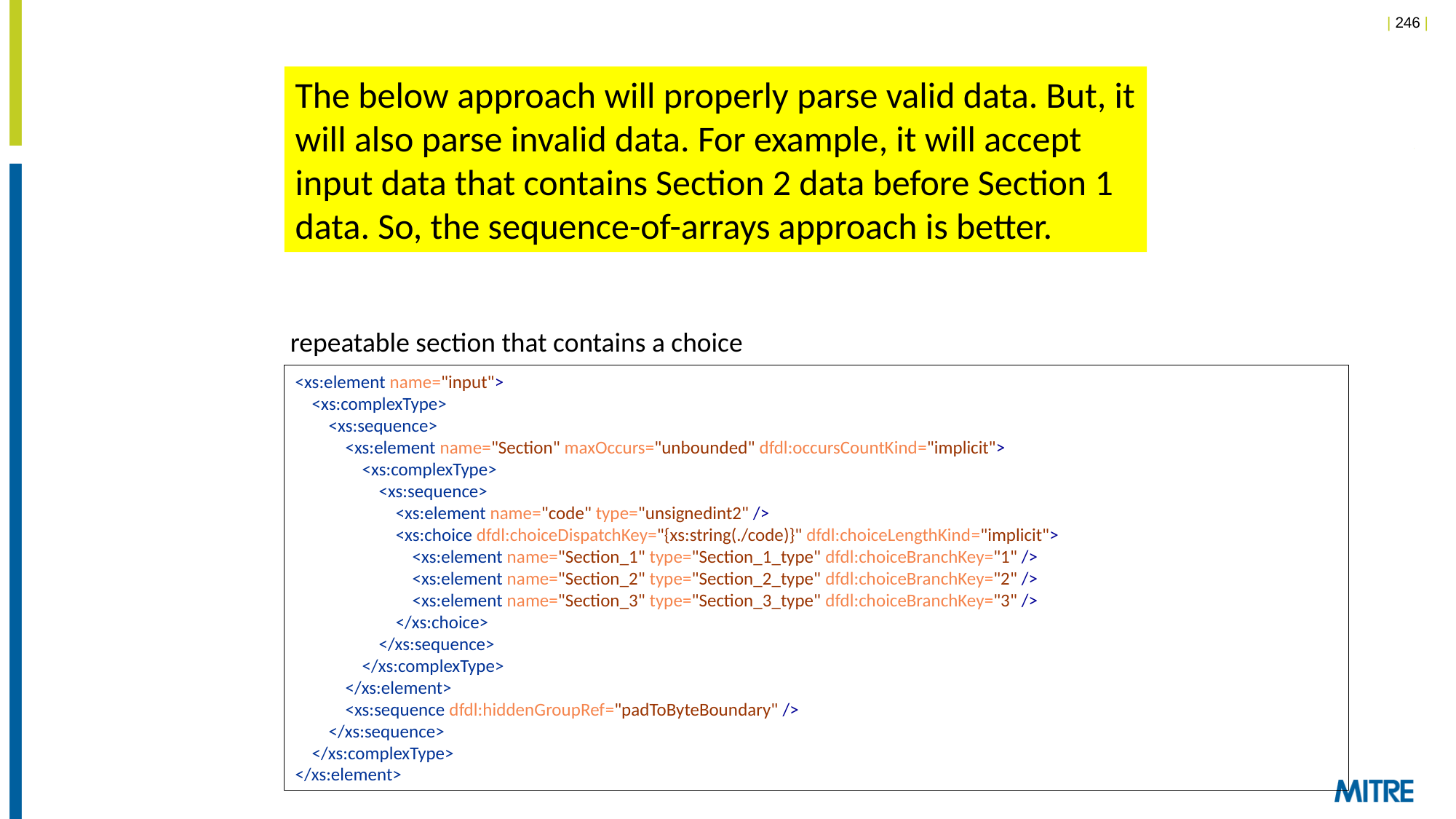

The below approach will properly parse valid data. But, it will also parse invalid data. For example, it will accept input data that contains Section 2 data before Section 1 data. So, the sequence-of-arrays approach is better.
repeatable section that contains a choice
<xs:element name="input">
    <xs:complexType>
        <xs:sequence>
            <xs:element name="Section" maxOccurs="unbounded" dfdl:occursCountKind="implicit">
                <xs:complexType>
                    <xs:sequence>
                        <xs:element name="code" type="unsignedint2" />
                        <xs:choice dfdl:choiceDispatchKey="{xs:string(./code)}" dfdl:choiceLengthKind="implicit">
                            <xs:element name="Section_1" type="Section_1_type" dfdl:choiceBranchKey="1" />
                            <xs:element name="Section_2" type="Section_2_type" dfdl:choiceBranchKey="2" />
                            <xs:element name="Section_3" type="Section_3_type" dfdl:choiceBranchKey="3" />
                        </xs:choice>
                    </xs:sequence>
                </xs:complexType>
            </xs:element>
            <xs:sequence dfdl:hiddenGroupRef="padToByteBoundary" />
        </xs:sequence>
    </xs:complexType>
</xs:element>